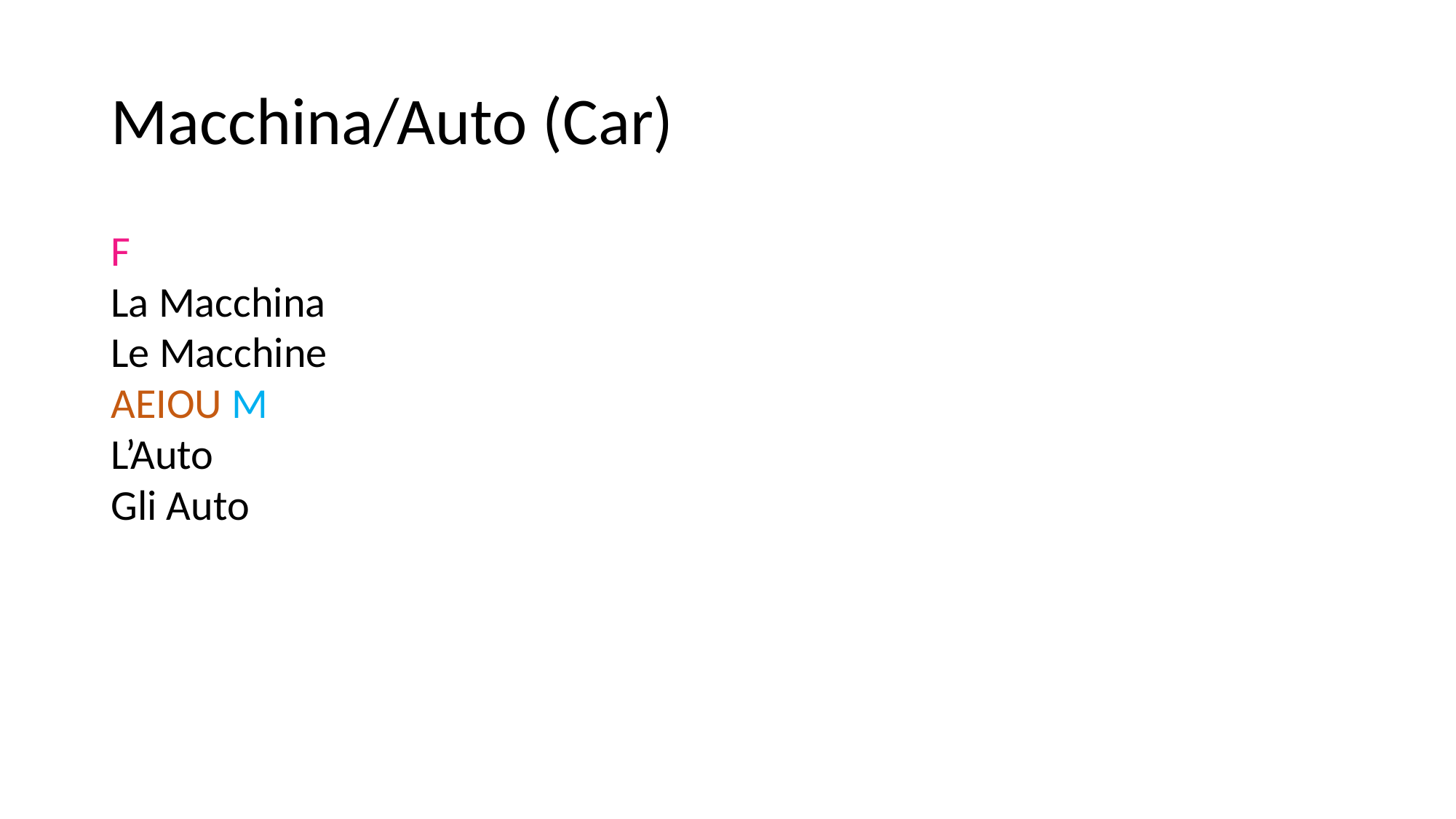

# Macchina/Auto (Car)
F
La Macchina
Le Macchine
AEIOU M
L’Auto
Gli Auto